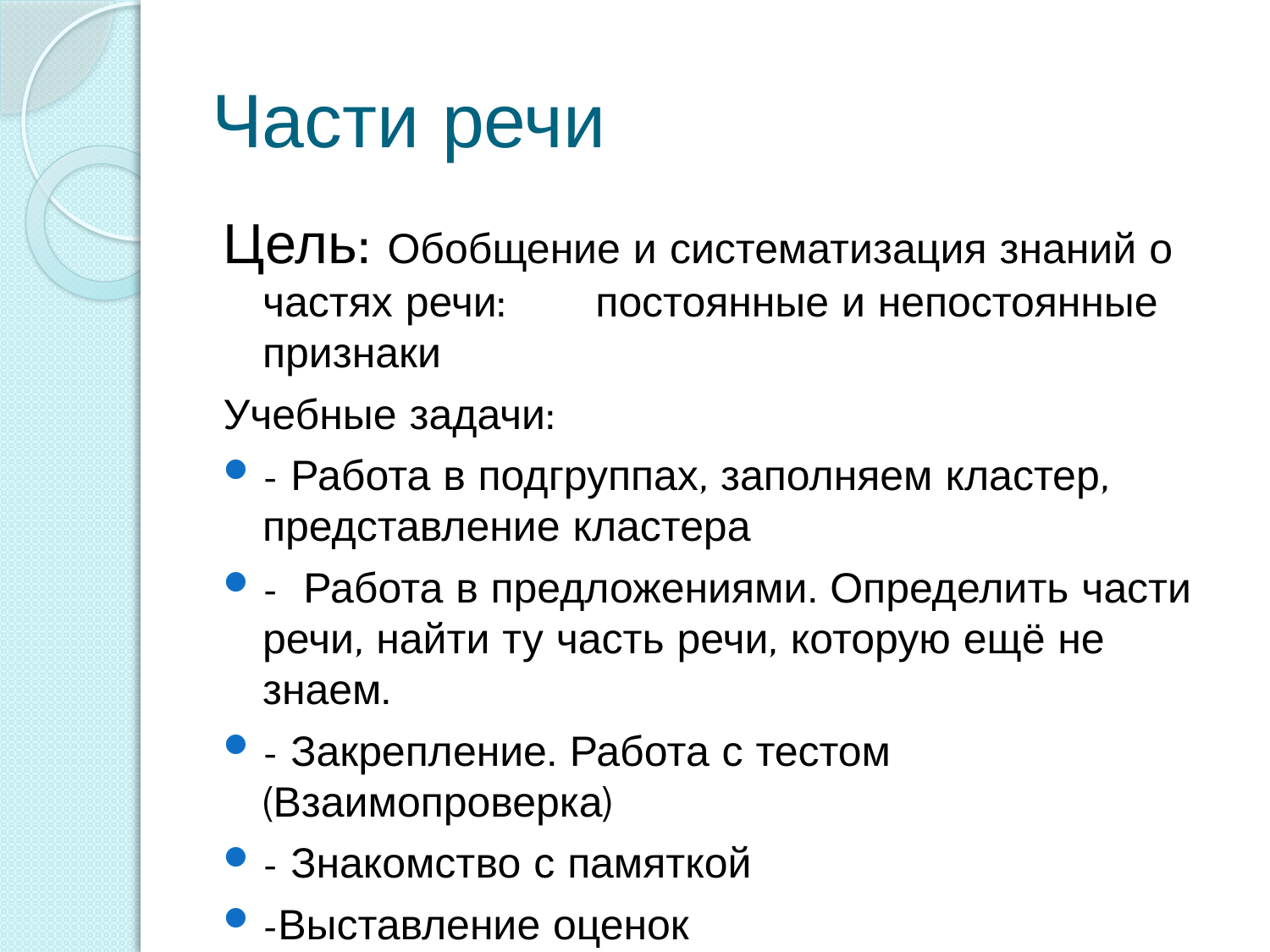

# Части речи
Цель: Обобщение и систематизация знаний о частях речи:       постоянные и непостоянные признаки
Учебные задачи:
- Работа в подгруппах, заполняем кластер,   представление кластера
-  Работа в предложениями. Определить части речи, найти ту часть речи, которую ещё не знаем.
- Закрепление. Работа с тестом (Взаимопроверка)
- Знакомство с памяткой
-Выставление оценок
-Запись д.з